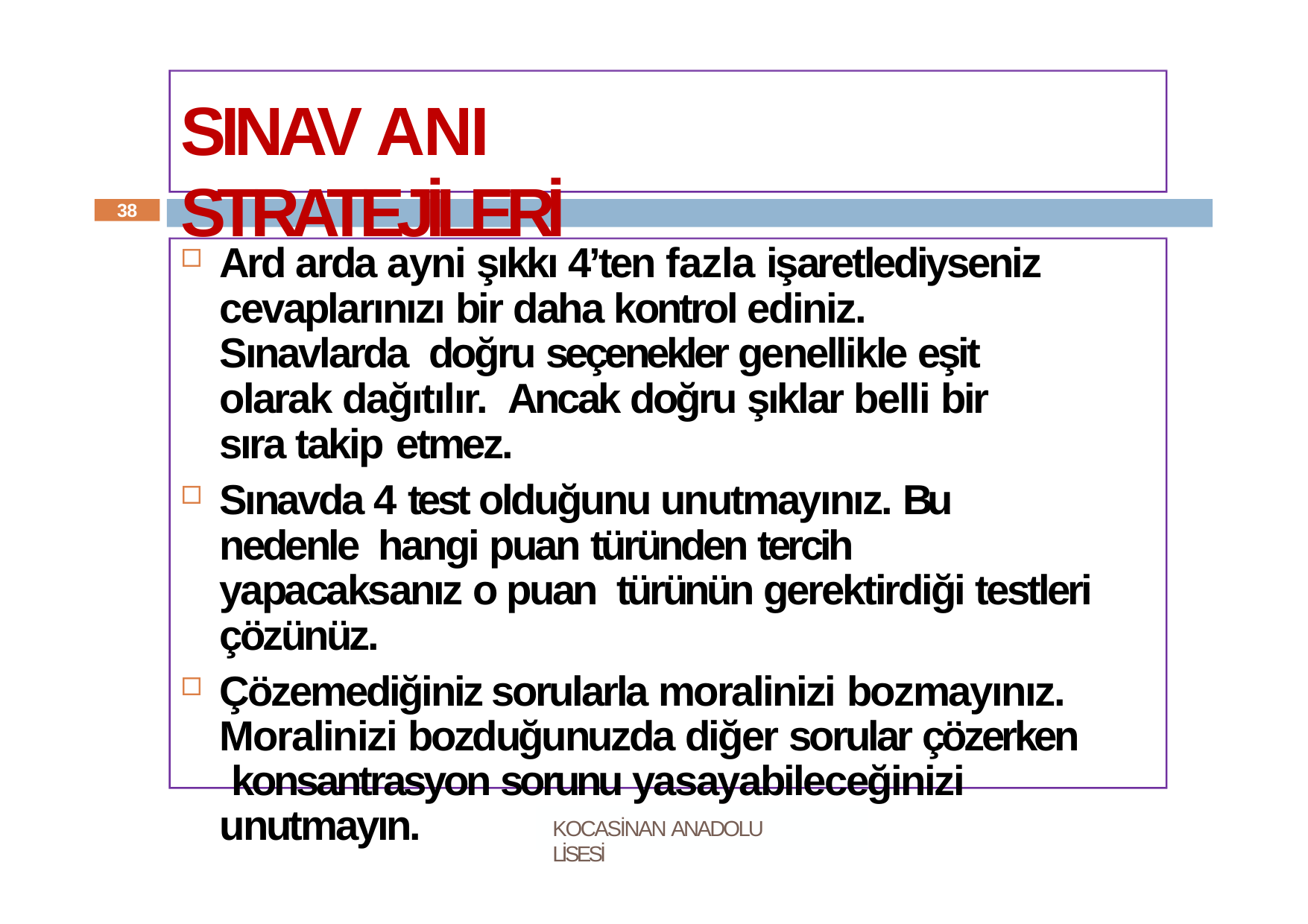

# SINAV ANI STRATEJİLERİ
38
Ard arda ayni şıkkı 4’ten fazla işaretlediyseniz  cevaplarınızı bir daha kontrol ediniz. Sınavlarda  doğru seçenekler genellikle eşit olarak dağıtılır.  Ancak doğru şıklar belli bir sıra takip etmez.
Sınavda 4 test olduğunu unutmayınız. Bu nedenle  hangi puan türünden tercih yapacaksanız o puan  türünün gerektirdiği testleri çözünüz.
Çözemediğiniz sorularla moralinizi bozmayınız.  Moralinizi bozduğunuzda diğer sorular çözerken  konsantrasyon sorunu yasayabileceğinizi  unutmayın.

KOCASİNAN ANADOLU LİSESİ